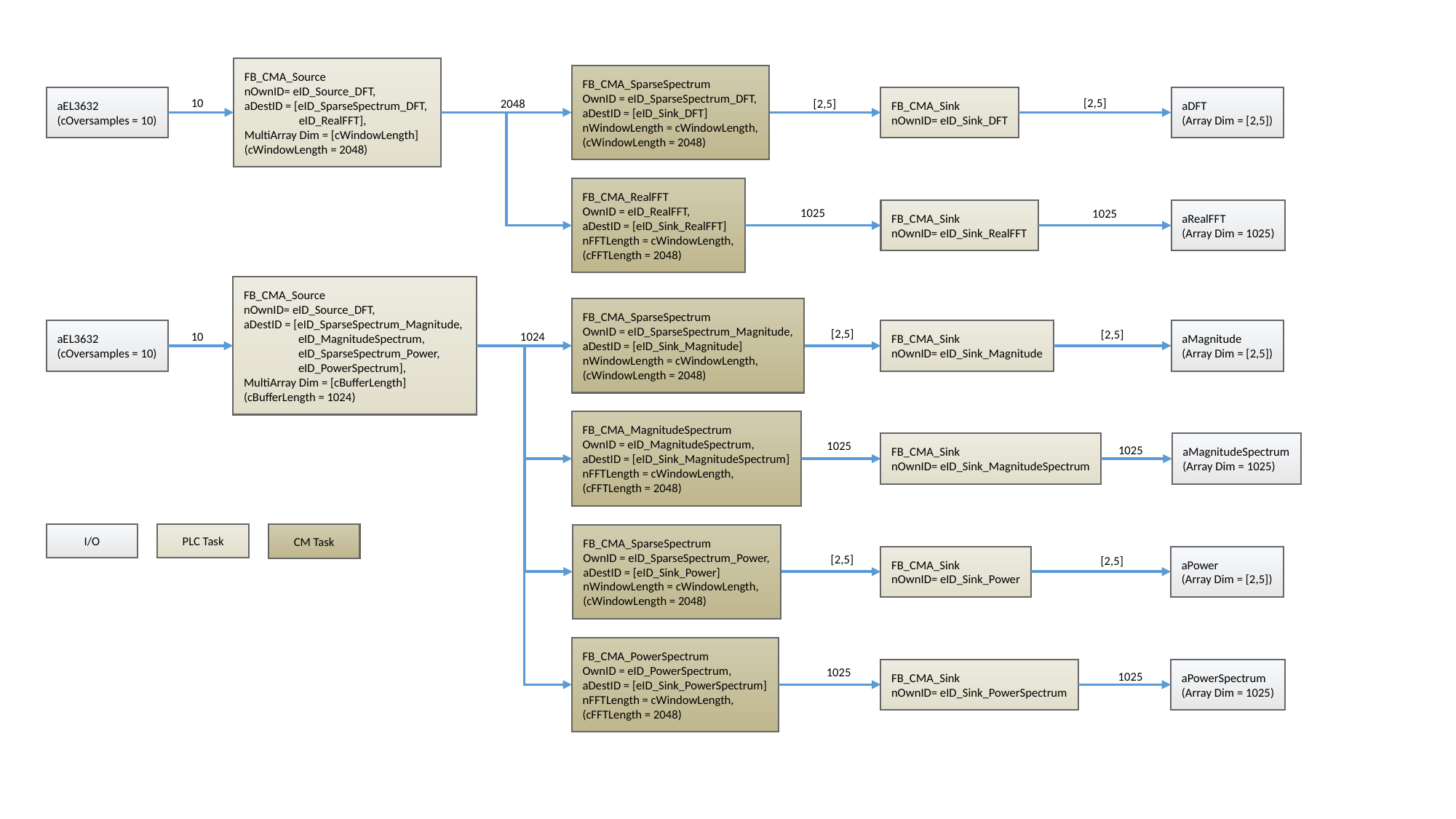

FB_CMA_Source
nOwnID= eID_Source_DFT,
aDestID = [eID_SparseSpectrum_DFT,
                    eID_RealFFT],
MultiArray Dim = [cWindowLength]
(cWindowLength = 2048)
FB_CMA_SparseSpectrum
OwnID = eID_SparseSpectrum_DFT,
aDestID = [eID_Sink_DFT]
nWindowLength = cWindowLength,
(cWindowLength = 2048)
aEL3632
(cOversamples = 10)
FB_CMA_Sink
nOwnID= eID_Sink_DFT
aDFT
(Array Dim = [2,5])
10
[2,5]
[2,5]
2048
FB_CMA_RealFFT
OwnID = eID_RealFFT,
aDestID = [eID_Sink_RealFFT]
nFFTLength = cWindowLength,
(cFFTLength = 2048)
1025
FB_CMA_Sink
nOwnID= eID_Sink_RealFFT
aRealFFT
(Array Dim = 1025)
1025
FB_CMA_Source
nOwnID= eID_Source_DFT,
aDestID = [eID_SparseSpectrum_Magnitude,
                    eID_MagnitudeSpectrum,
                    eID_SparseSpectrum_Power,
                    eID_PowerSpectrum],
MultiArray Dim = [cBufferLength]
(cBufferLength = 1024)
FB_CMA_SparseSpectrum
OwnID = eID_SparseSpectrum_Magnitude,
aDestID = [eID_Sink_Magnitude]
nWindowLength = cWindowLength,
(cWindowLength = 2048)
aEL3632
(cOversamples = 10)
FB_CMA_Sink
nOwnID= eID_Sink_Magnitude
aMagnitude
(Array Dim = [2,5])
[2,5]
[2,5]
10
1024
FB_CMA_MagnitudeSpectrum
OwnID = eID_MagnitudeSpectrum,
aDestID = [eID_Sink_MagnitudeSpectrum]
nFFTLength = cWindowLength,
(cFFTLength = 2048)
1025
FB_CMA_Sink
nOwnID= eID_Sink_MagnitudeSpectrum
aMagnitudeSpectrum
(Array Dim = 1025)
1025
I/O
PLC Task
FB_CMA_SparseSpectrum
OwnID = eID_SparseSpectrum_Power,
aDestID = [eID_Sink_Power]
nWindowLength = cWindowLength,
(cWindowLength = 2048)
CM Task
FB_CMA_Sink
nOwnID= eID_Sink_Power
aPower
(Array Dim = [2,5])
[2,5]
[2,5]
FB_CMA_PowerSpectrum
OwnID = eID_PowerSpectrum,
aDestID = [eID_Sink_PowerSpectrum]
nFFTLength = cWindowLength,
(cFFTLength = 2048)
1025
FB_CMA_Sink
nOwnID= eID_Sink_PowerSpectrum
aPowerSpectrum
(Array Dim = 1025)
1025